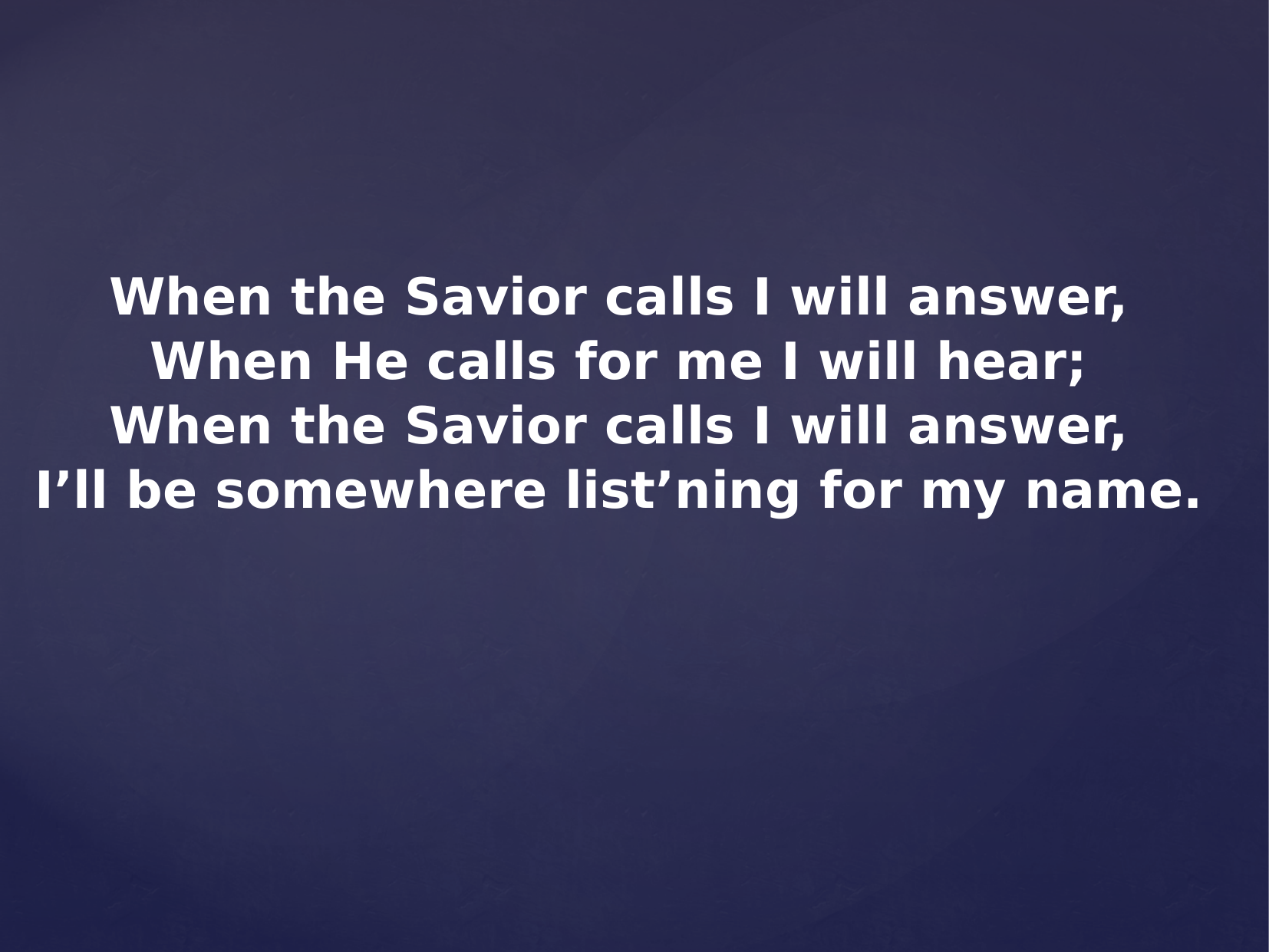

When the Savior calls I will answer,
When He calls for me I will hear;
When the Savior calls I will answer,
I’ll be somewhere list’ning for my name.